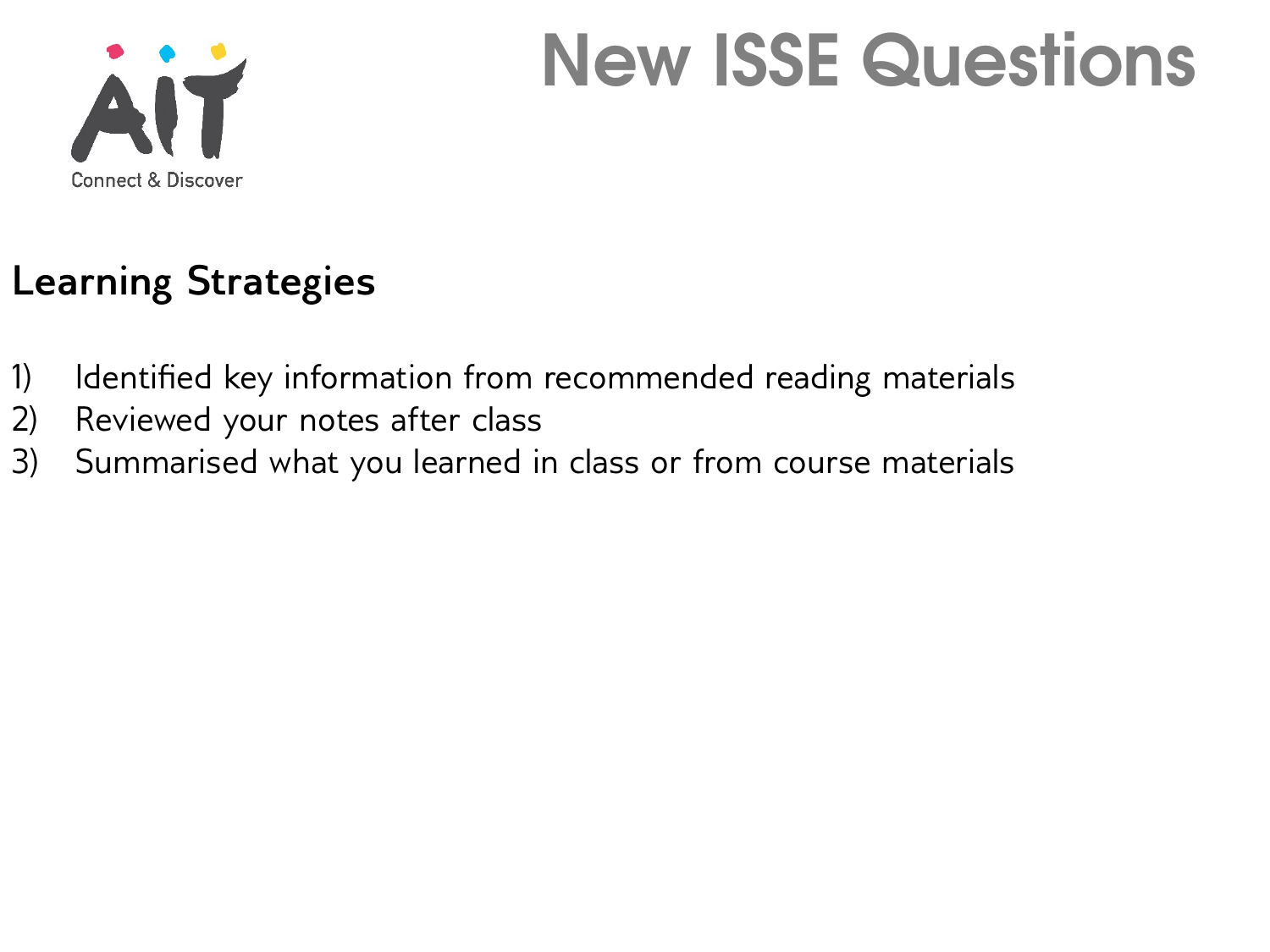

# New ISSE Questions
Learning Strategies

Identified key information from recommended reading materials
Reviewed your notes after class
Summarised what you learned in class or from course materials